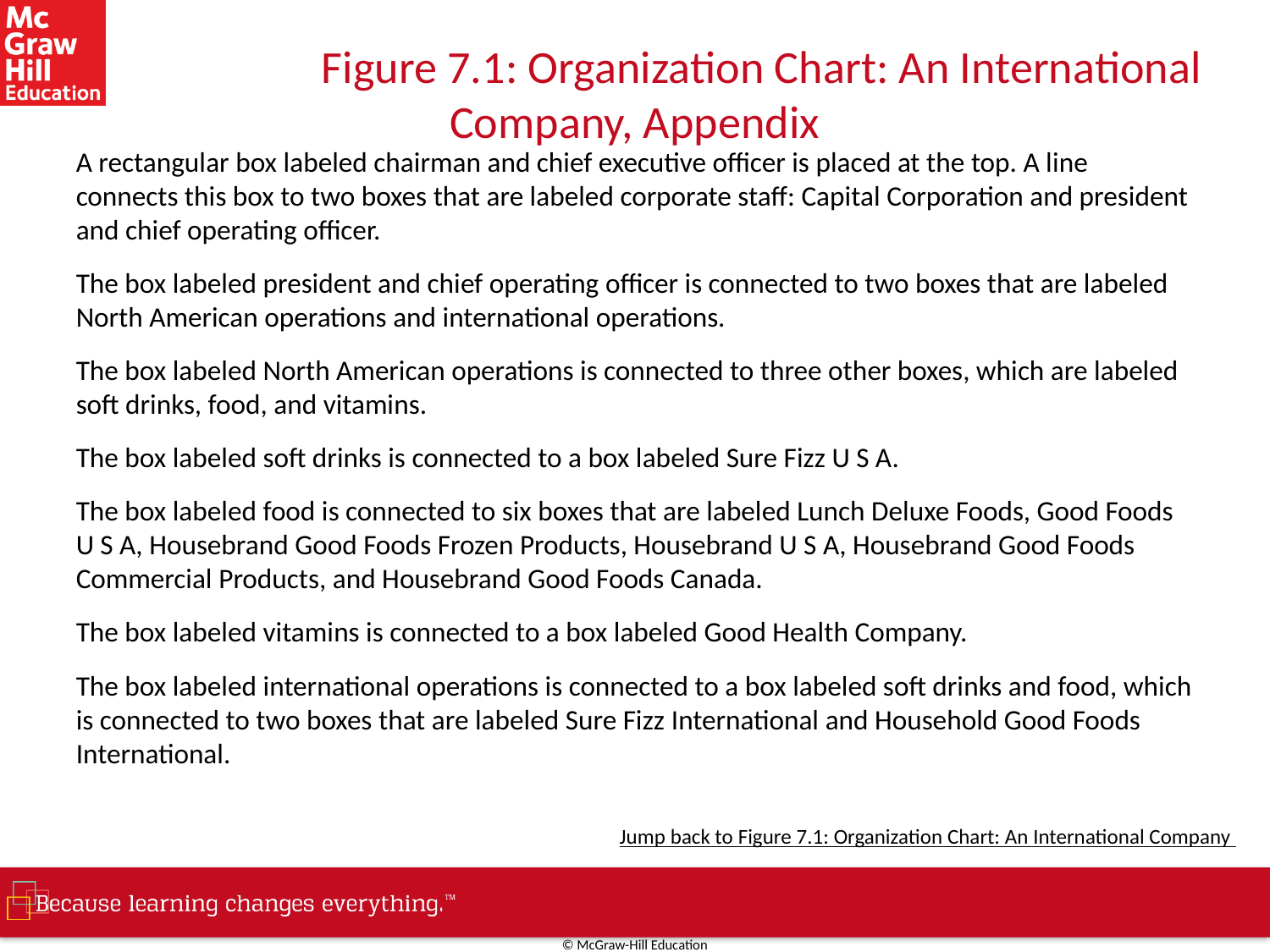

# Figure 7.1: Organization Chart: An International Company, Appendix
A rectangular box labeled chairman and chief executive officer is placed at the top. A line connects this box to two boxes that are labeled corporate staff: Capital Corporation and president and chief operating officer.
The box labeled president and chief operating officer is connected to two boxes that are labeled North American operations and international operations.
The box labeled North American operations is connected to three other boxes, which are labeled soft drinks, food, and vitamins.
The box labeled soft drinks is connected to a box labeled Sure Fizz U S A.
The box labeled food is connected to six boxes that are labeled Lunch Deluxe Foods, Good Foods U S A, Housebrand Good Foods Frozen Products, Housebrand U S A, Housebrand Good Foods Commercial Products, and Housebrand Good Foods Canada.
The box labeled vitamins is connected to a box labeled Good Health Company.
The box labeled international operations is connected to a box labeled soft drinks and food, which is connected to two boxes that are labeled Sure Fizz International and Household Good Foods International.
Jump back to Figure 7.1: Organization Chart: An International Company